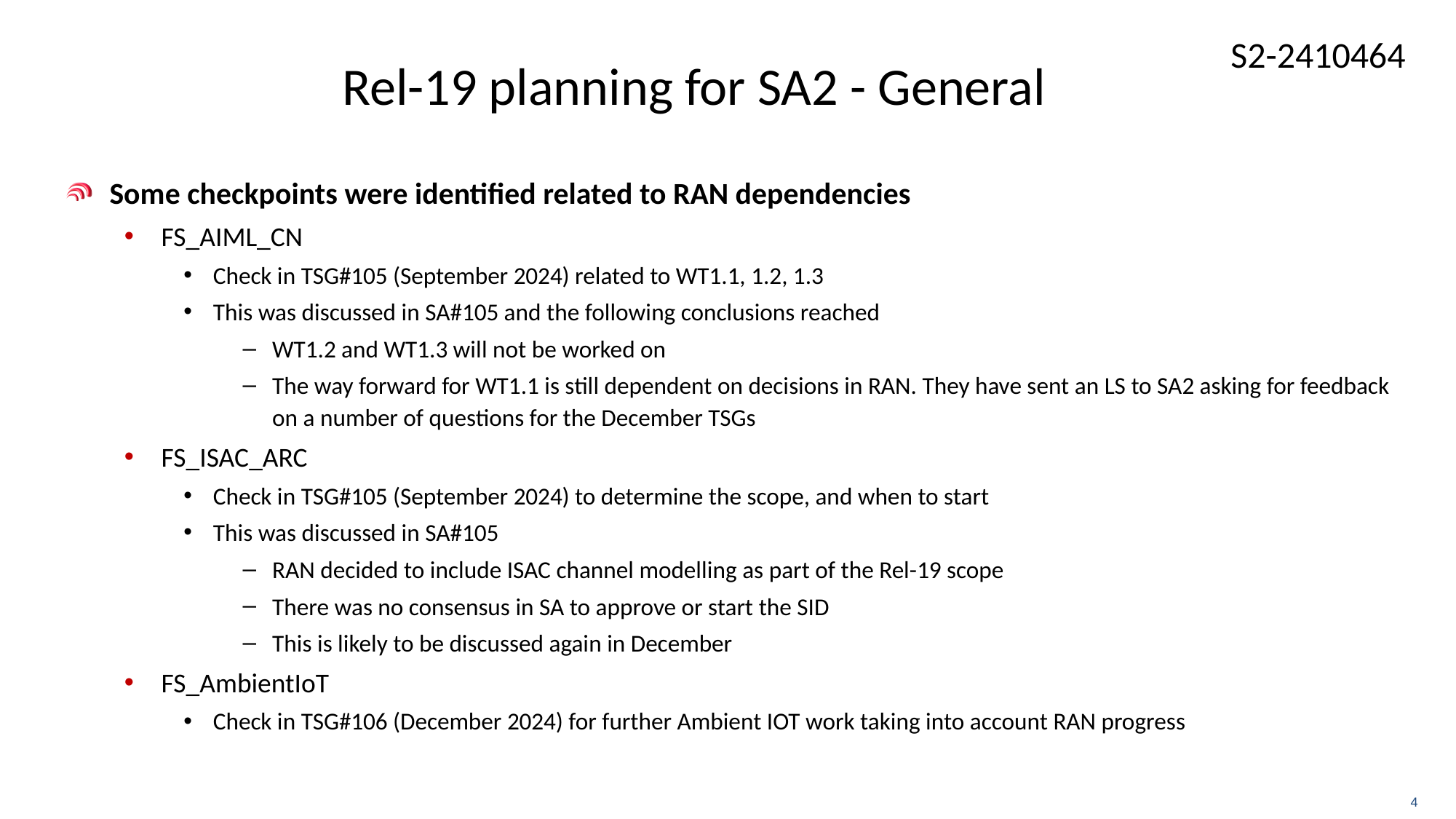

# Rel-19 planning for SA2 - General
Some checkpoints were identified related to RAN dependencies
FS_AIML_CN
Check in TSG#105 (September 2024) related to WT1.1, 1.2, 1.3
This was discussed in SA#105 and the following conclusions reached
WT1.2 and WT1.3 will not be worked on
The way forward for WT1.1 is still dependent on decisions in RAN. They have sent an LS to SA2 asking for feedback on a number of questions for the December TSGs
FS_ISAC_ARC
Check in TSG#105 (September 2024) to determine the scope, and when to start
This was discussed in SA#105
RAN decided to include ISAC channel modelling as part of the Rel-19 scope
There was no consensus in SA to approve or start the SID
This is likely to be discussed again in December
FS_AmbientIoT
Check in TSG#106 (December 2024) for further Ambient IOT work taking into account RAN progress